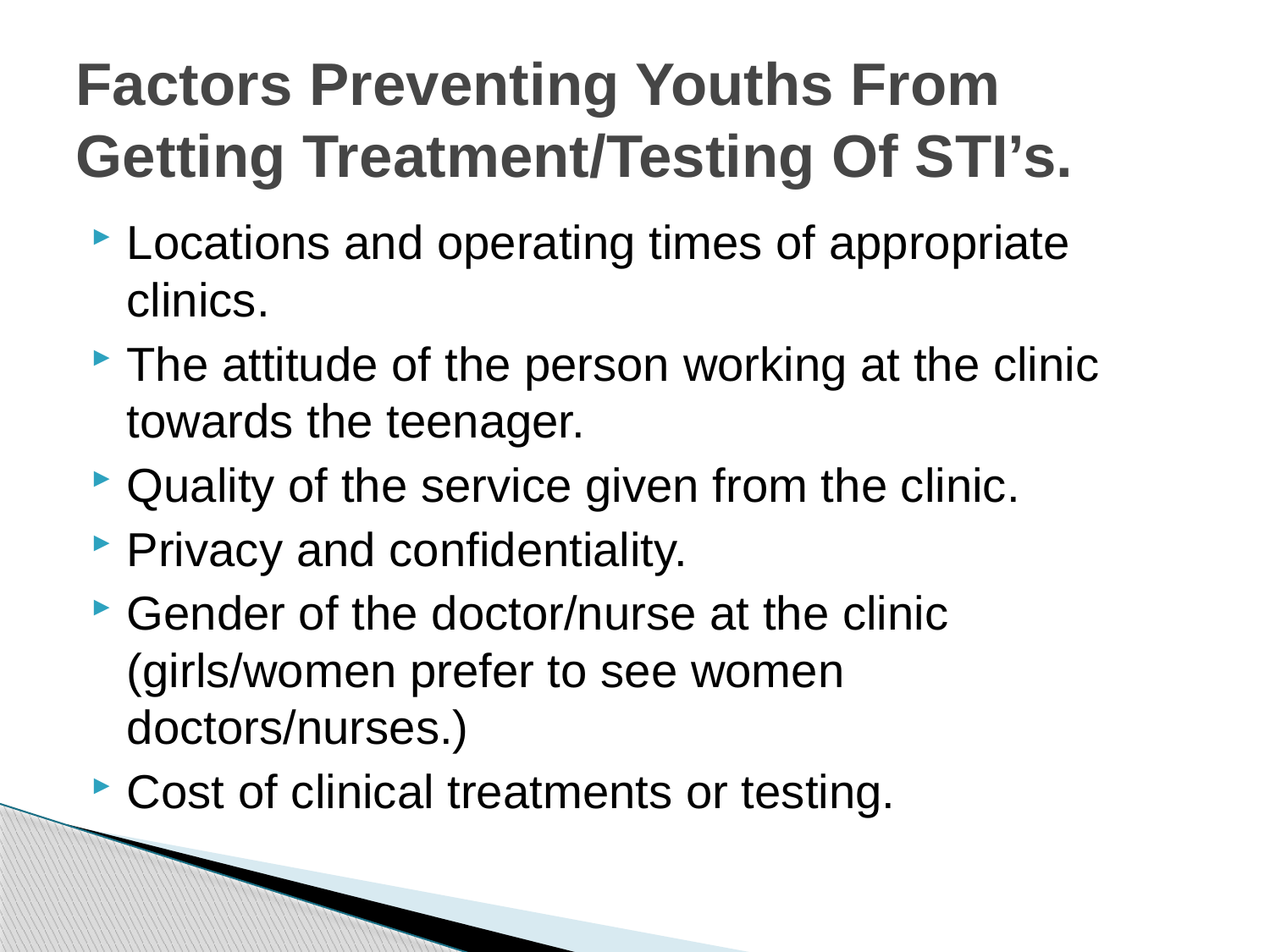

# Factors Preventing Youths From Getting Treatment/Testing Of STI’s.
Locations and operating times of appropriate clinics.
The attitude of the person working at the clinic towards the teenager.
Quality of the service given from the clinic.
Privacy and confidentiality.
Gender of the doctor/nurse at the clinic (girls/women prefer to see women doctors/nurses.)
Cost of clinical treatments or testing.